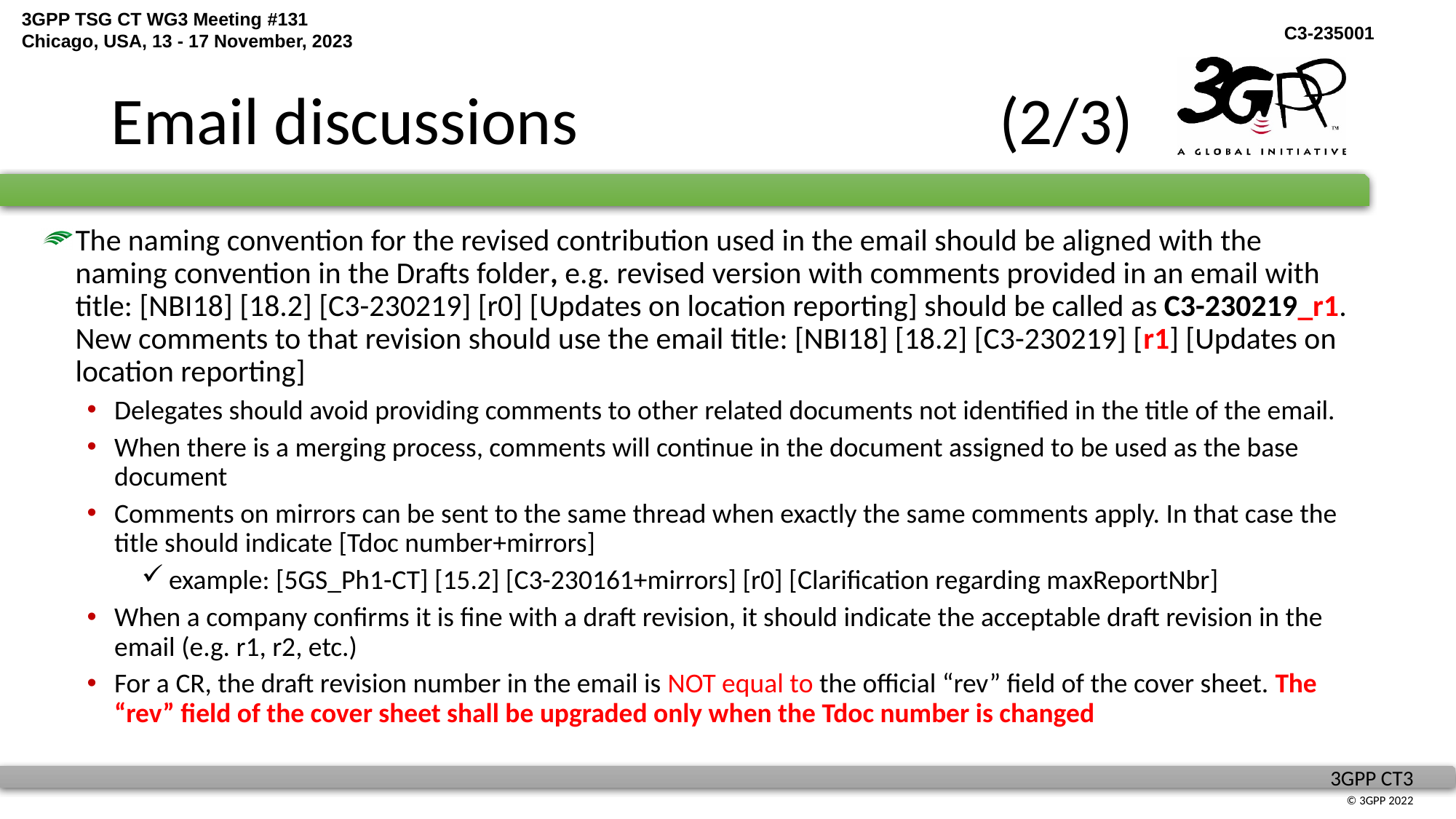

# Email discussions                            (2/3)
The naming convention for the revised contribution used in the email should be aligned with the naming convention in the Drafts folder, e.g. revised version with comments provided in an email with title: [NBI18] [18.2] [C3-230219] [r0] [Updates on location reporting] should be called as C3-230219_r1. New comments to that revision should use the email title: [NBI18] [18.2] [C3-230219] [r1] [Updates on location reporting]
Delegates should avoid providing comments to other related documents not identified in the title of the email.
When there is a merging process, comments will continue in the document assigned to be used as the base document
Comments on mirrors can be sent to the same thread when exactly the same comments apply. In that case the title should indicate [Tdoc number+mirrors]
example: [5GS_Ph1-CT] [15.2] [C3-230161+mirrors] [r0] [Clarification regarding maxReportNbr]
When a company confirms it is fine with a draft revision, it should indicate the acceptable draft revision in the email (e.g. r1, r2, etc.)
For a CR, the draft revision number in the email is NOT equal to the official “rev” field of the cover sheet. The “rev” field of the cover sheet shall be upgraded only when the Tdoc number is changed